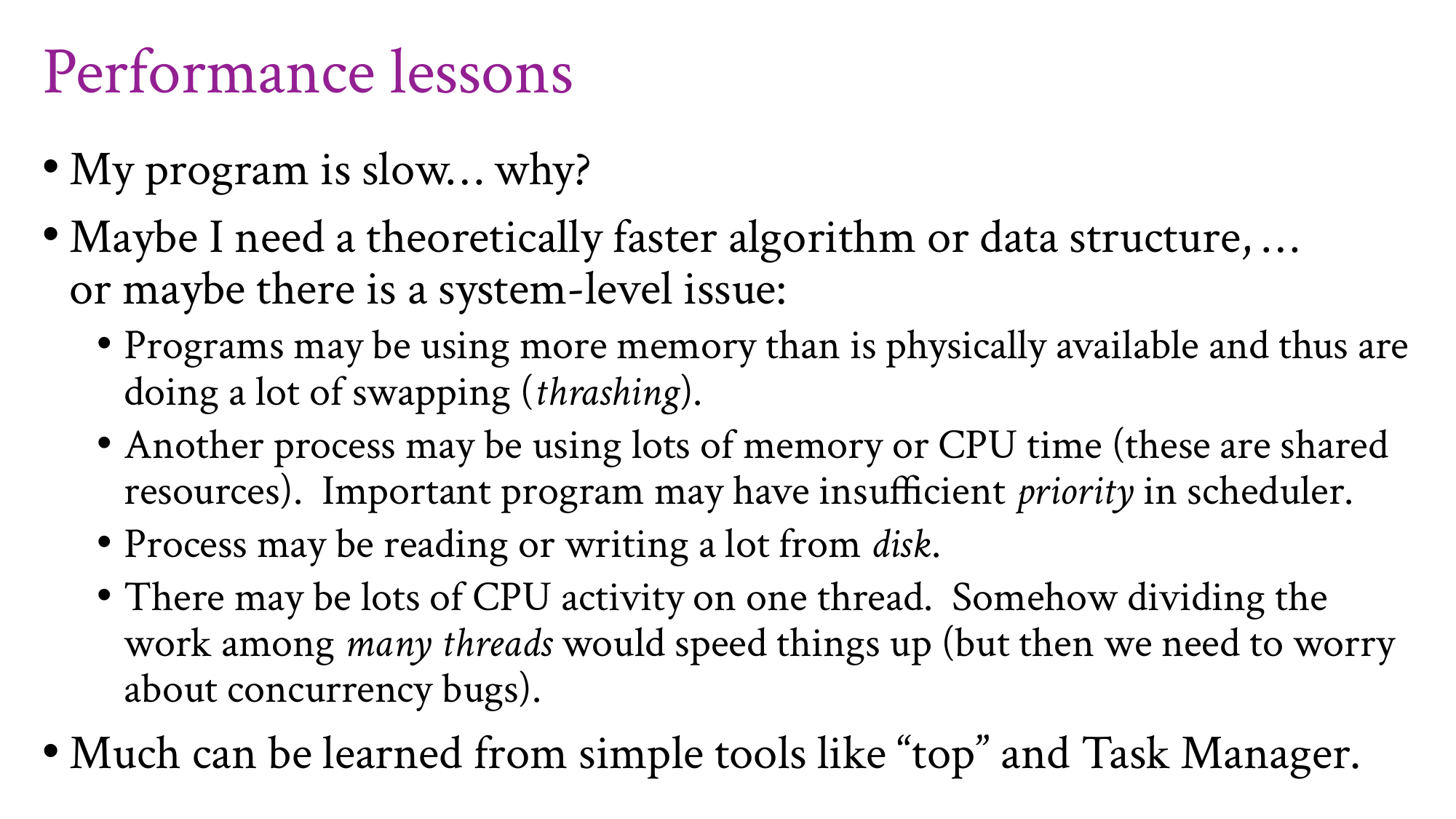

# Performance lessons
My program is slow… why?
Maybe I need a theoretically faster algorithm or data structure, …
or maybe there is a system-level issue:
Programs may be using more memory than is physically available and thus are doing a lot of swapping (thrashing).
Another process may be using lots of memory or CPU time (these are shared resources).  Important program may have insufficient priority in scheduler.
Process may be reading or writing a lot from disk.
There may be lots of CPU activity on one thread.  Somehow dividing the work among many threads would speed things up (but then we need to worry about concurrency bugs).
Much can be learned from simple tools like “top” and Task Manager.